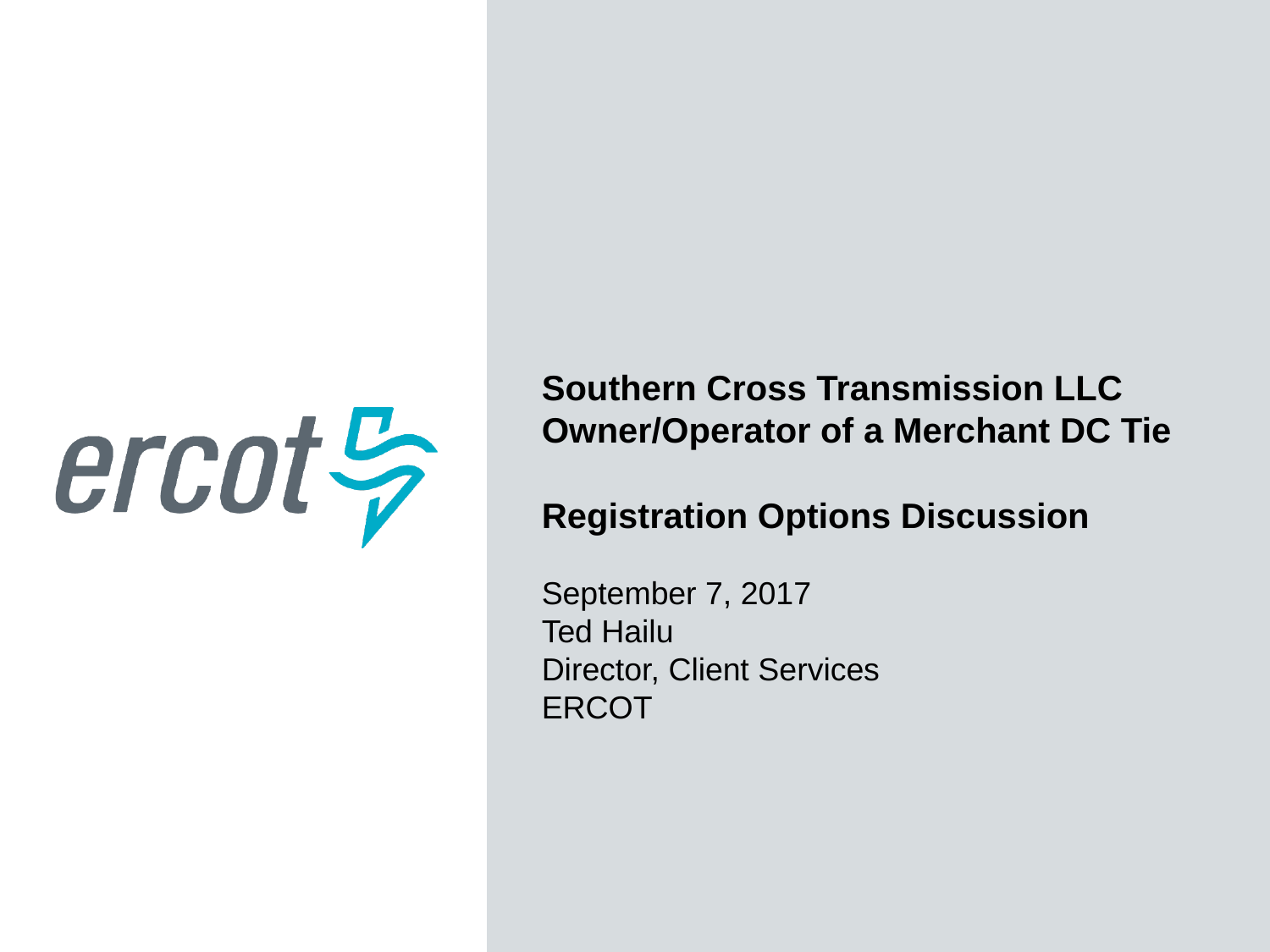

Southern Cross Transmission LLC
Owner/Operator of a Merchant DC Tie

Registration Options Discussion

September 7, 2017
Ted Hailu
Director, Client Services
ERCOT